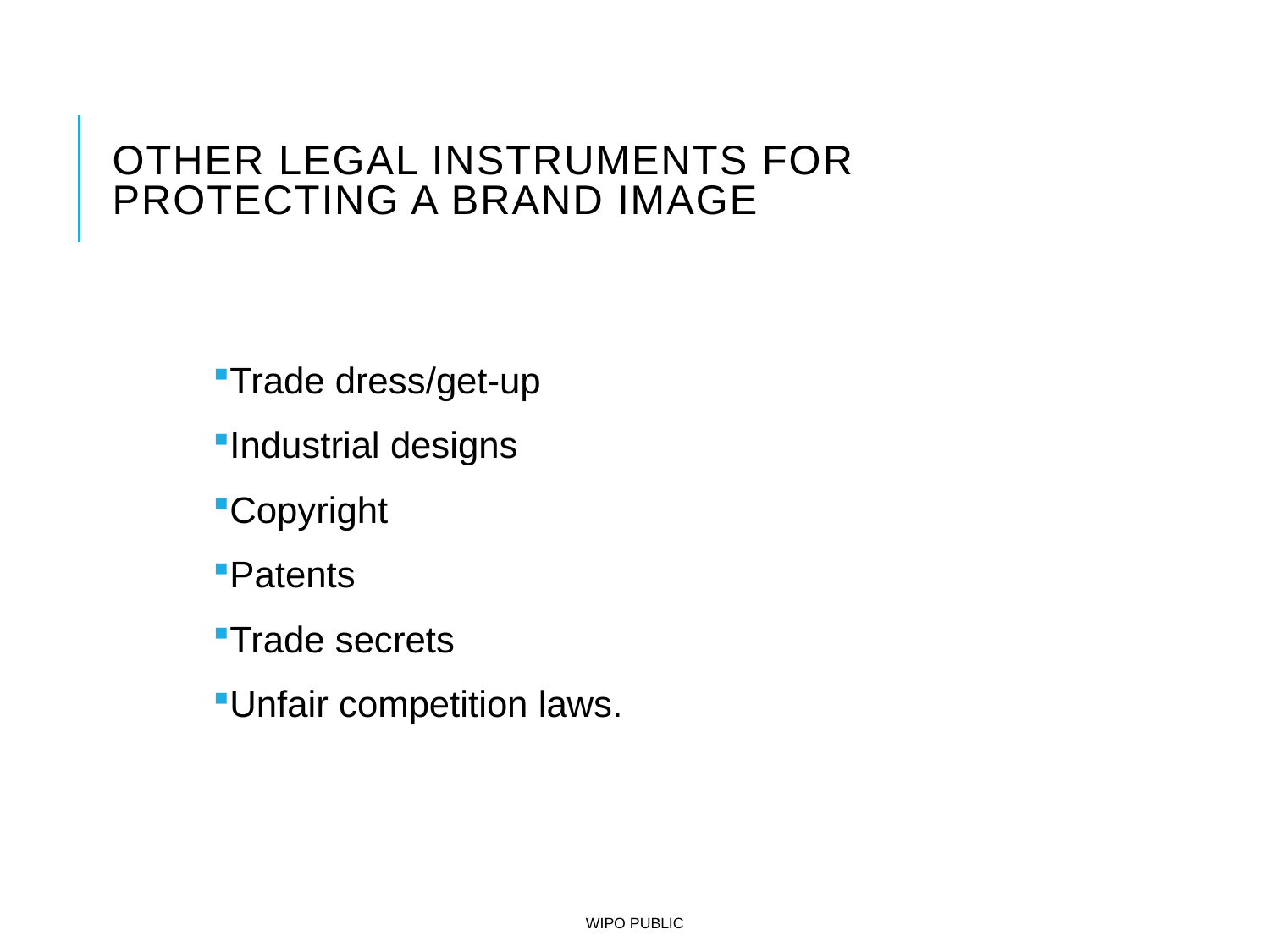

# Other legal instruments for protecting a brand image
Trade dress/get-up
Industrial designs
Copyright
Patents
Trade secrets
Unfair competition laws.